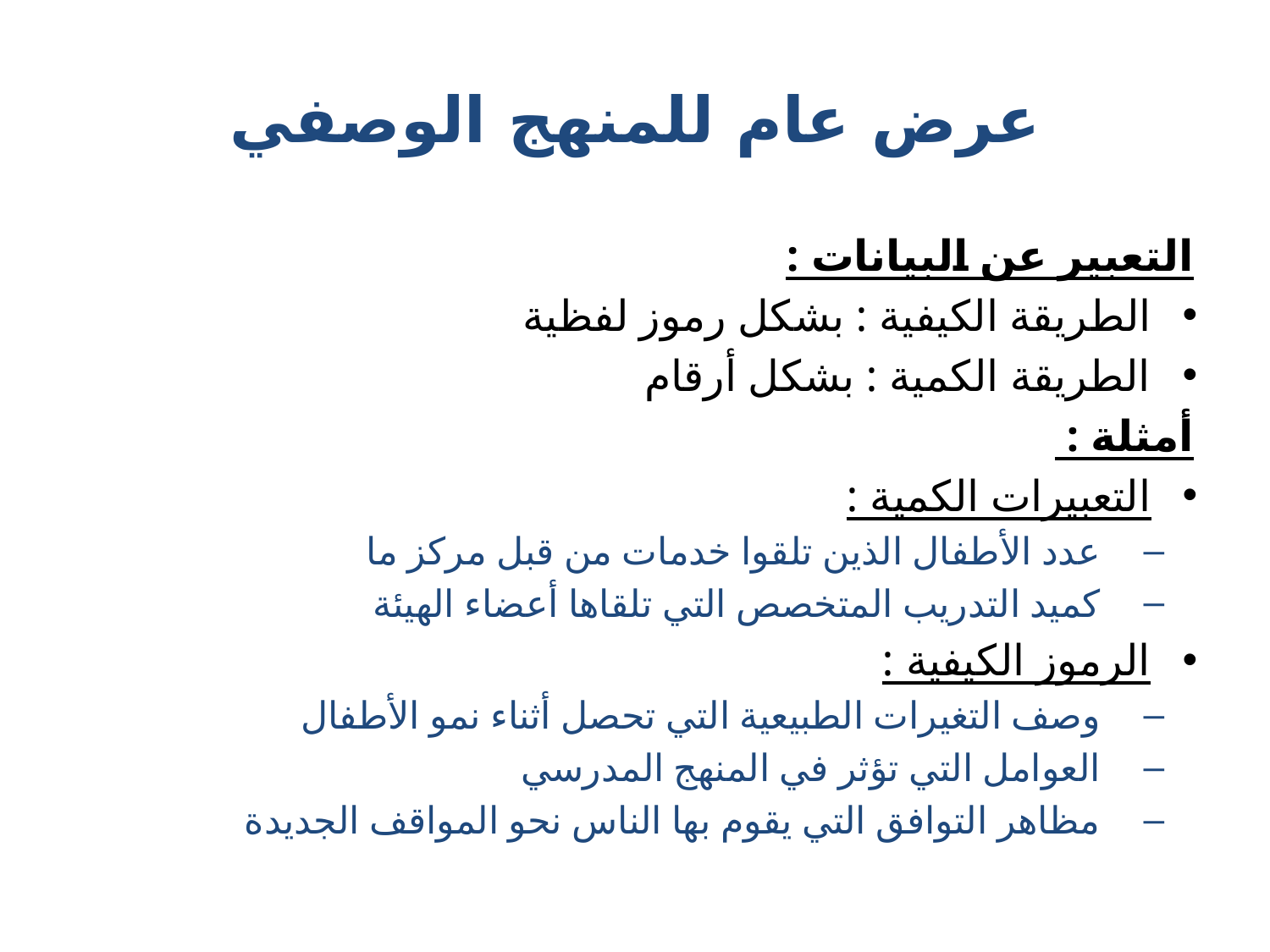

# عرض عام للمنهج الوصفي
التعبير عن البيانات :
الطريقة الكيفية : بشكل رموز لفظية
الطريقة الكمية : بشكل أرقام
أمثلة :
التعبيرات الكمية :
عدد الأطفال الذين تلقوا خدمات من قبل مركز ما
كميد التدريب المتخصص التي تلقاها أعضاء الهيئة
الرموز الكيفية :
وصف التغيرات الطبيعية التي تحصل أثناء نمو الأطفال
العوامل التي تؤثر في المنهج المدرسي
مظاهر التوافق التي يقوم بها الناس نحو المواقف الجديدة